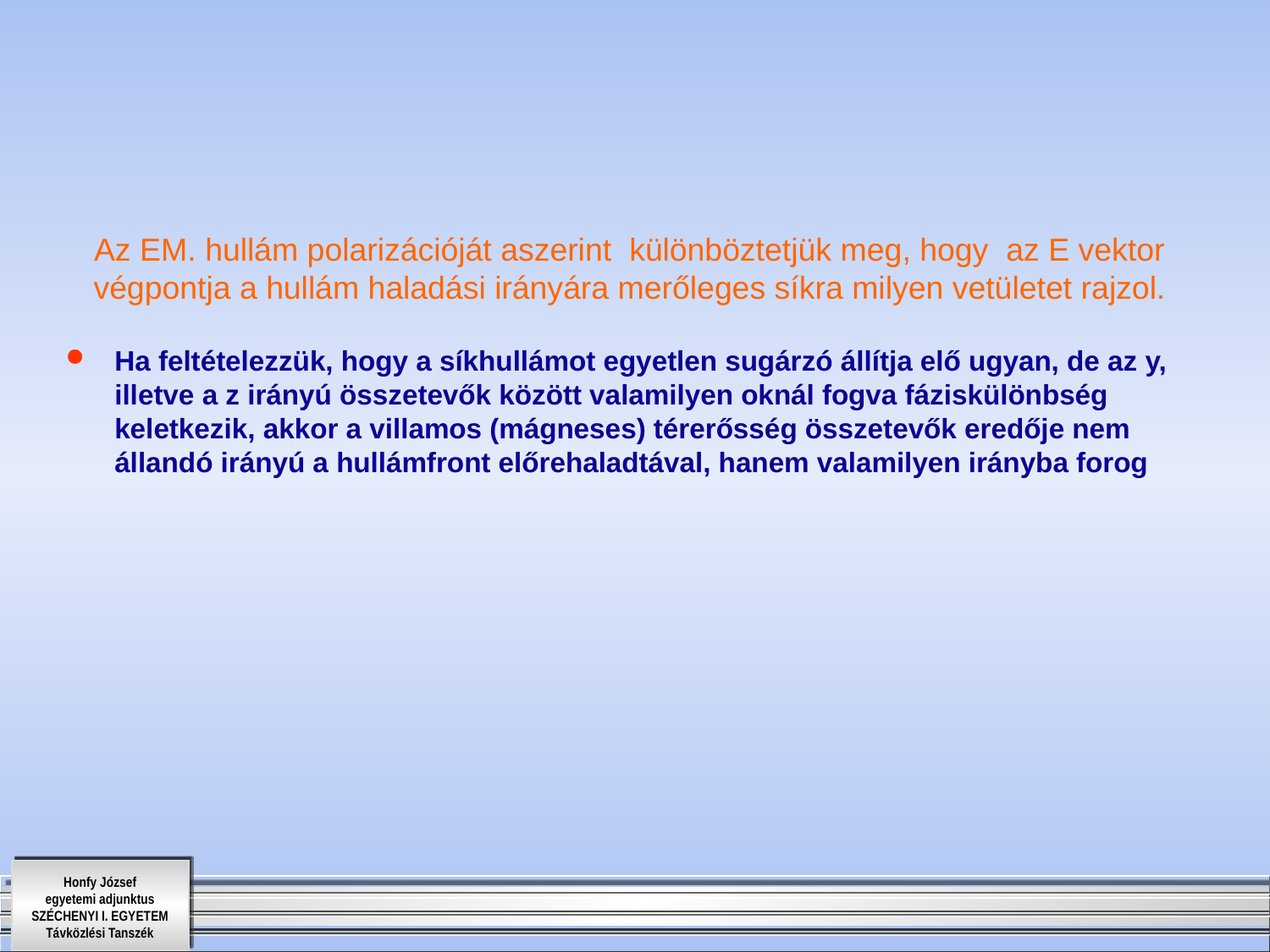

# Az EM. hullám polarizációját aszerint  különböztetjük meg, hogy  az E vektor végpontja a hullám haladási irányára merőleges síkra milyen vetületet rajzol.
Ha feltételezzük, hogy a síkhullámot egyetlen sugárzó állítja elő ugyan, de az y, illetve a z irányú összetevők között valamilyen oknál fogva fáziskülönbség keletkezik, akkor a villamos (mágneses) térerősség összetevők eredője nem állandó irányú a hullámfront előrehaladtával, hanem valamilyen irányba forog